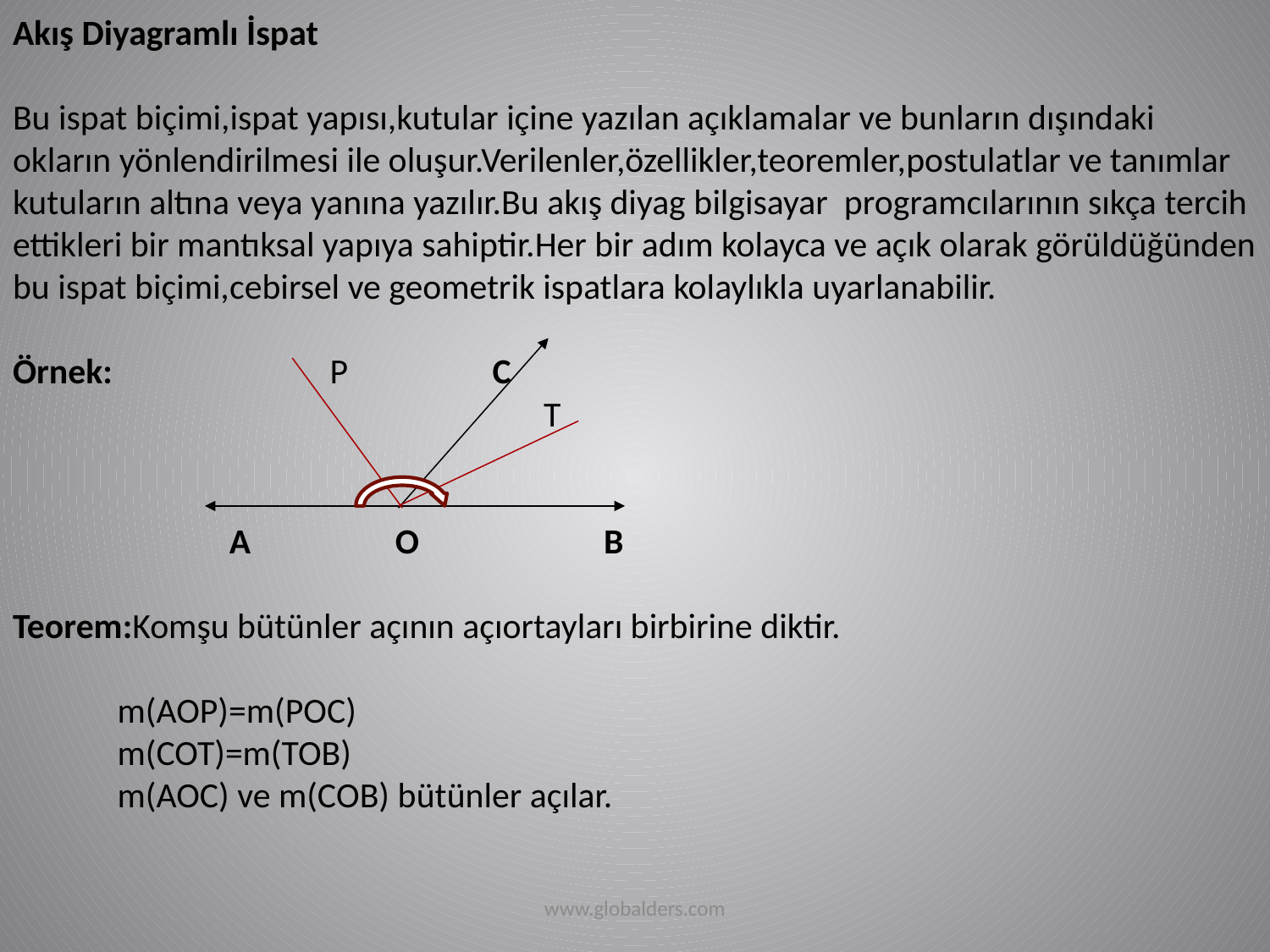

# Akış Diyagramlı İspat Bu ispat biçimi,ispat yapısı,kutular içine yazılan açıklamalar ve bunların dışındaki okların yönlendirilmesi ile oluşur.Verilenler,özellikler,teoremler,postulatlar ve tanımlar kutuların altına veya yanına yazılır.Bu akış diyag bilgisayar  programcılarının sıkça tercih ettikleri bir mantıksal yapıya sahiptir.Her bir adım kolayca ve açık olarak görüldüğünden bu ispat biçimi,cebirsel ve geometrik ispatlara kolaylıkla uyarlanabilir. Örnek:                           P                  C T A                  O                       B Teorem:Komşu bütünler açının açıortayları birbirine diktir. m(AOP)=m(POC) m(COT)=m(TOB) m(AOC) ve m(COB) bütünler açılar.

www.globalders.com